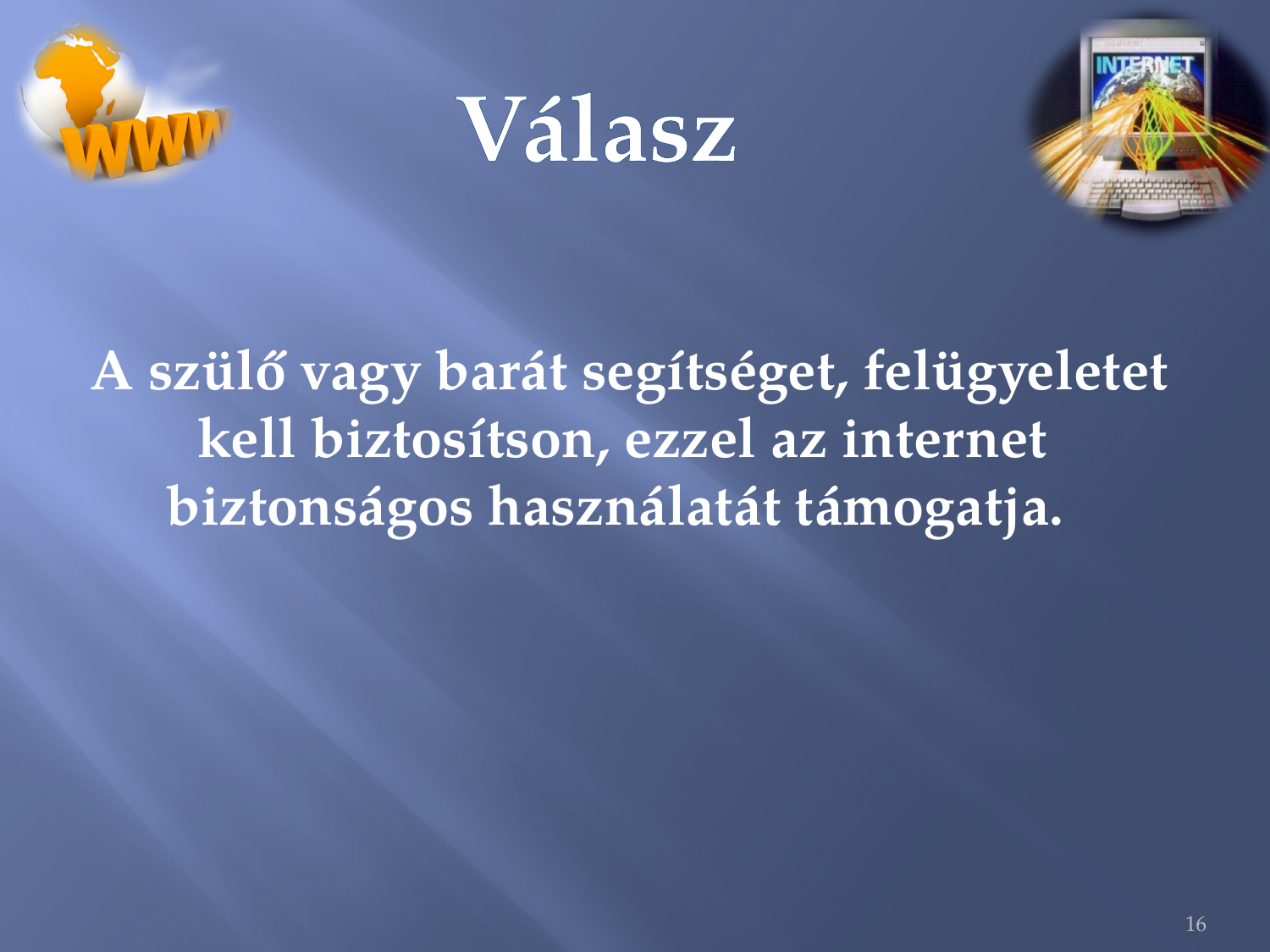

Válasz
A szülő vagy barát segítséget, felügyeletet kell biztosítson, ezzel az internet  biztonságos használatát támogatja.
16